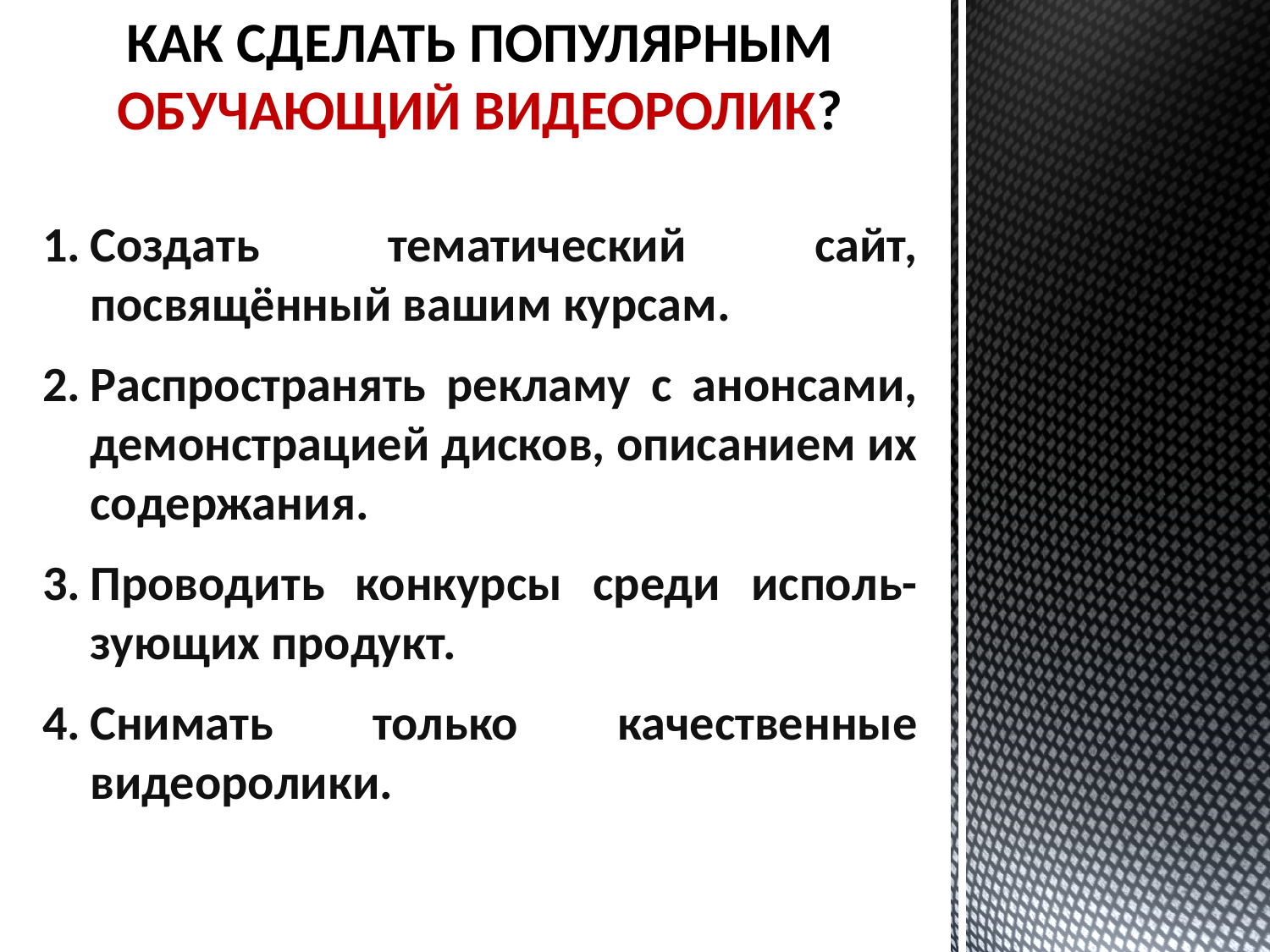

КАК СДЕЛАТЬ ПОПУЛЯРНЫМ ОБУЧАЮЩИЙ ВИДЕОРОЛИК?
Создать тематический сайт, посвящённый вашим курсам.
Распространять рекламу с анонсами, демонстрацией дисков, описанием их содержания.
Проводить конкурсы среди исполь-зующих продукт.
Снимать только качественные видеоролики.